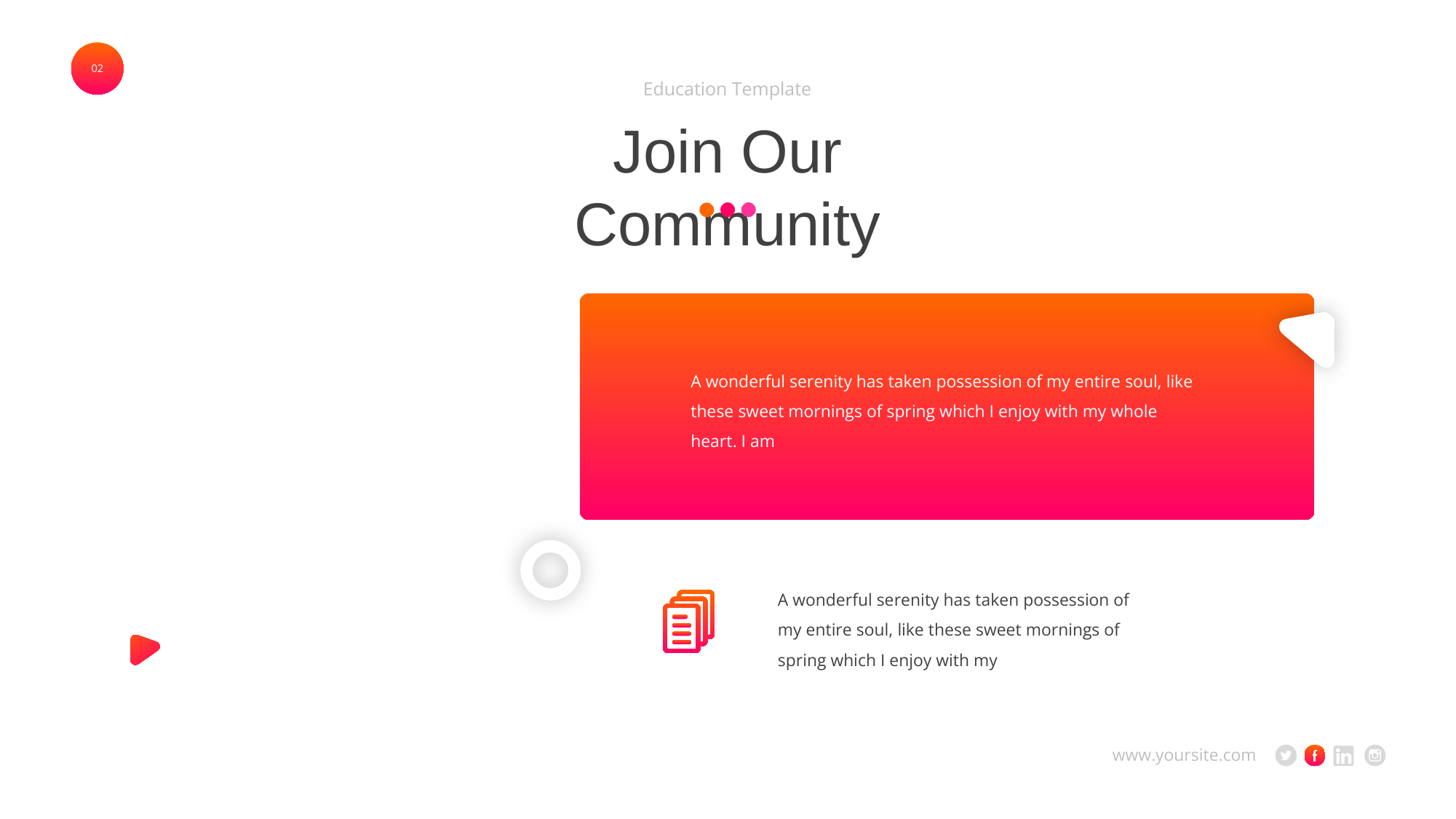

02
Education Template
Join Our Community

A wonderful serenity has taken possession of my entire soul, like these sweet mornings of spring which I enjoy with my whole heart. I am

A wonderful serenity has taken possession of my entire soul, like these sweet mornings of spring which I enjoy with my

www.yoursite.com